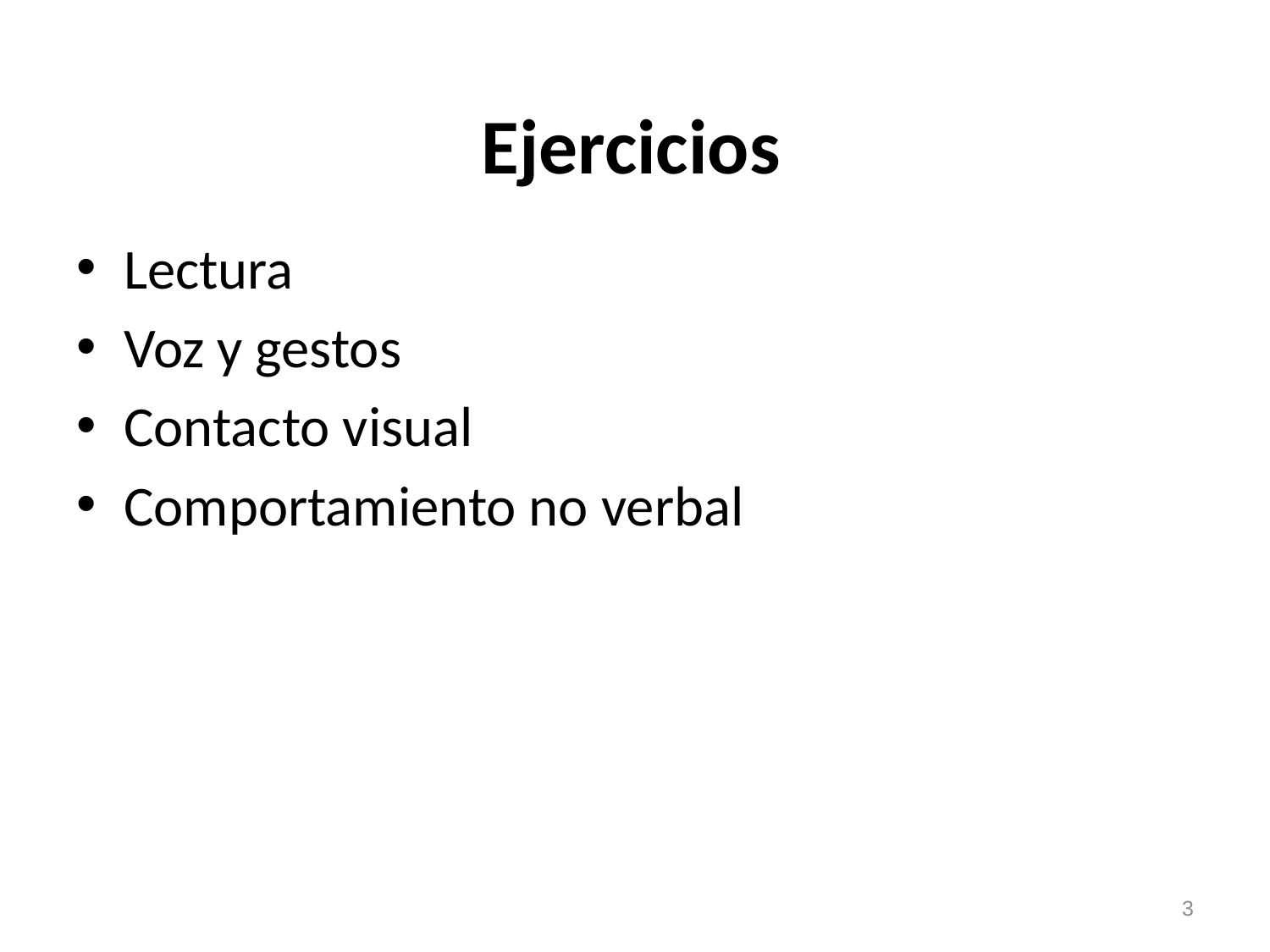

# Ejercicios
Lectura
Voz y gestos
Contacto visual
Comportamiento no verbal

3